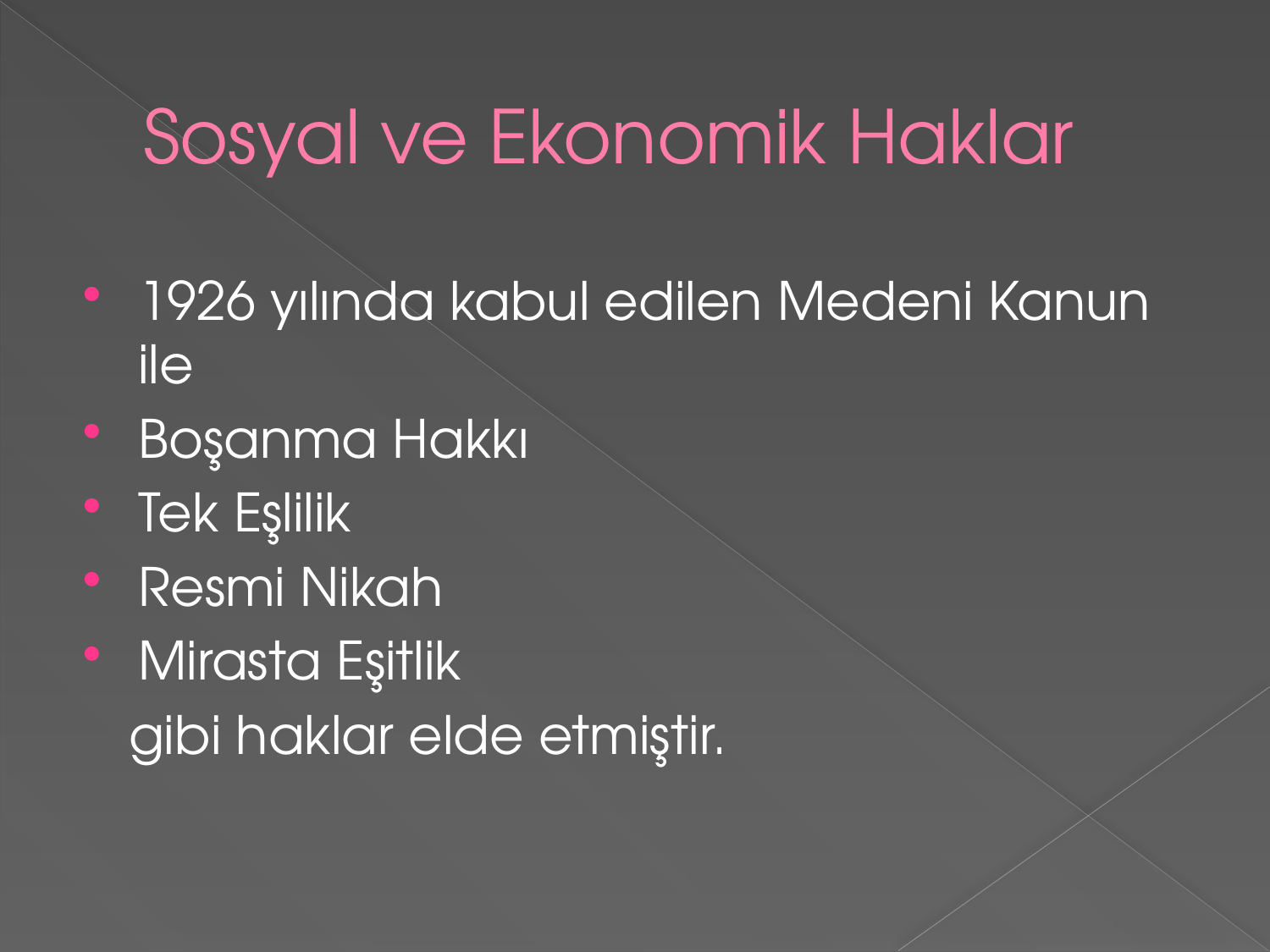

# Sosyal ve Ekonomik Haklar
1926 yılında kabul edilen Medeni Kanun ile
Boşanma Hakkı
Tek Eşlilik
Resmi Nikah
Mirasta Eşitlik
   gibi haklar elde etmiştir.